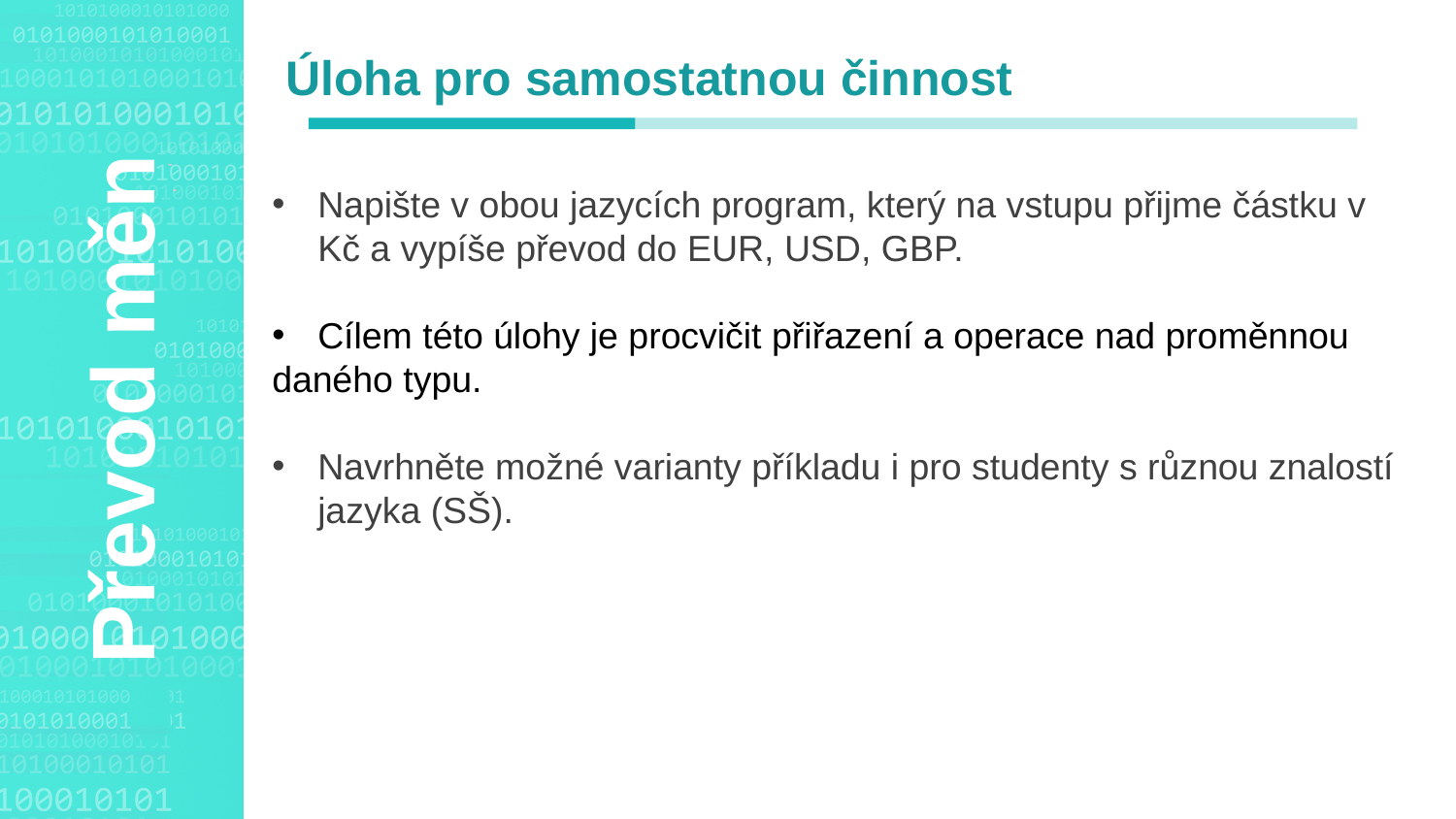

Úloha pro samostatnou činnost

Napište v obou jazycích program, který na vstupu přijme částku v Kč a vypíše převod do EUR, USD, GBP.

Cílem této úlohy je procvičit přiřazení a operace nad proměnnou
daného typu.

Navrhněte možné varianty příkladu i pro studenty s různou znalostí jazyka (SŠ).

Agenda Style

Převod měn